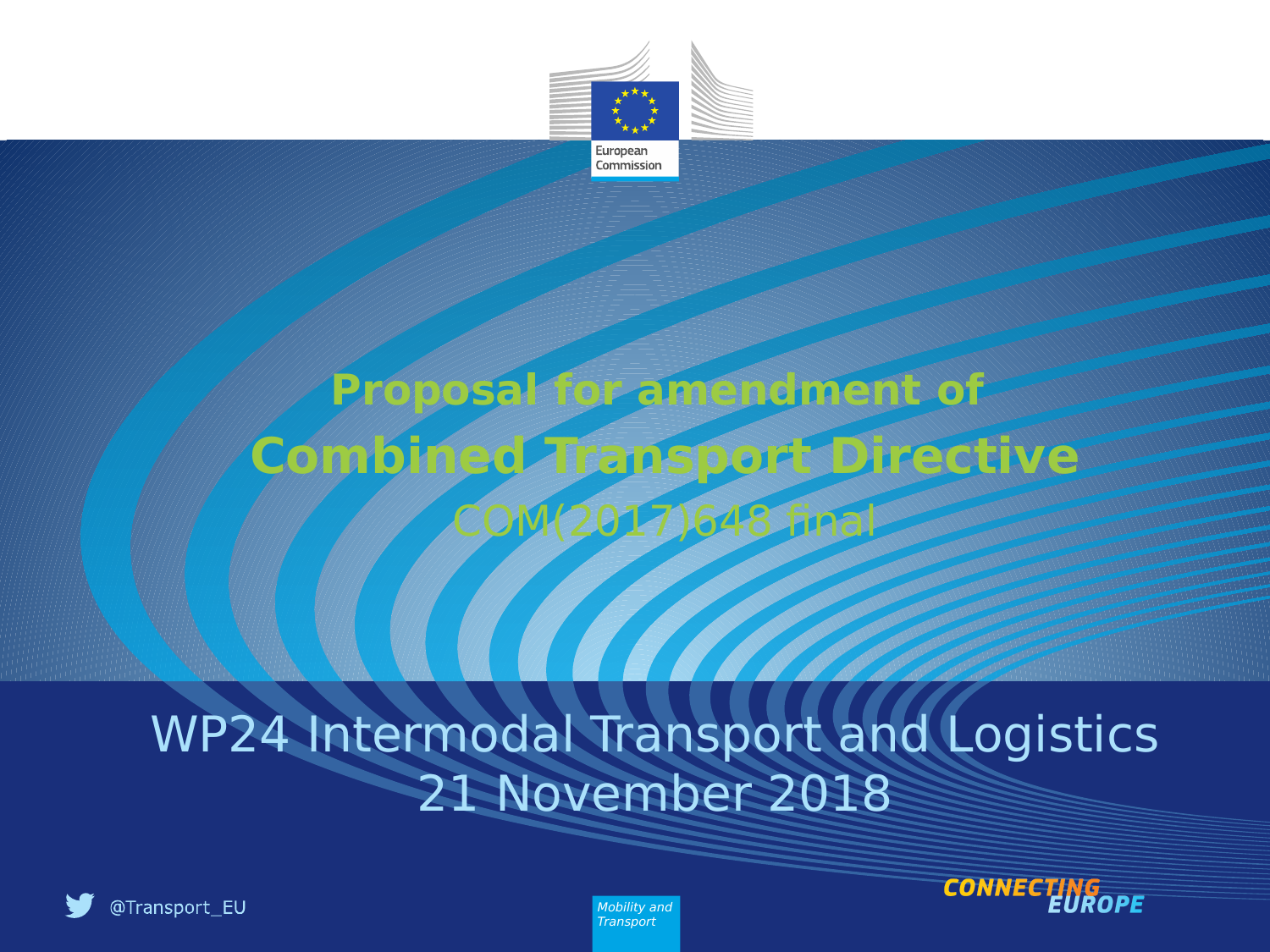

Proposal for amendment of
Combined Transport Directive
COM(2017)648 final
# WP24 Intermodal Transport and Logistics 21 November 2018